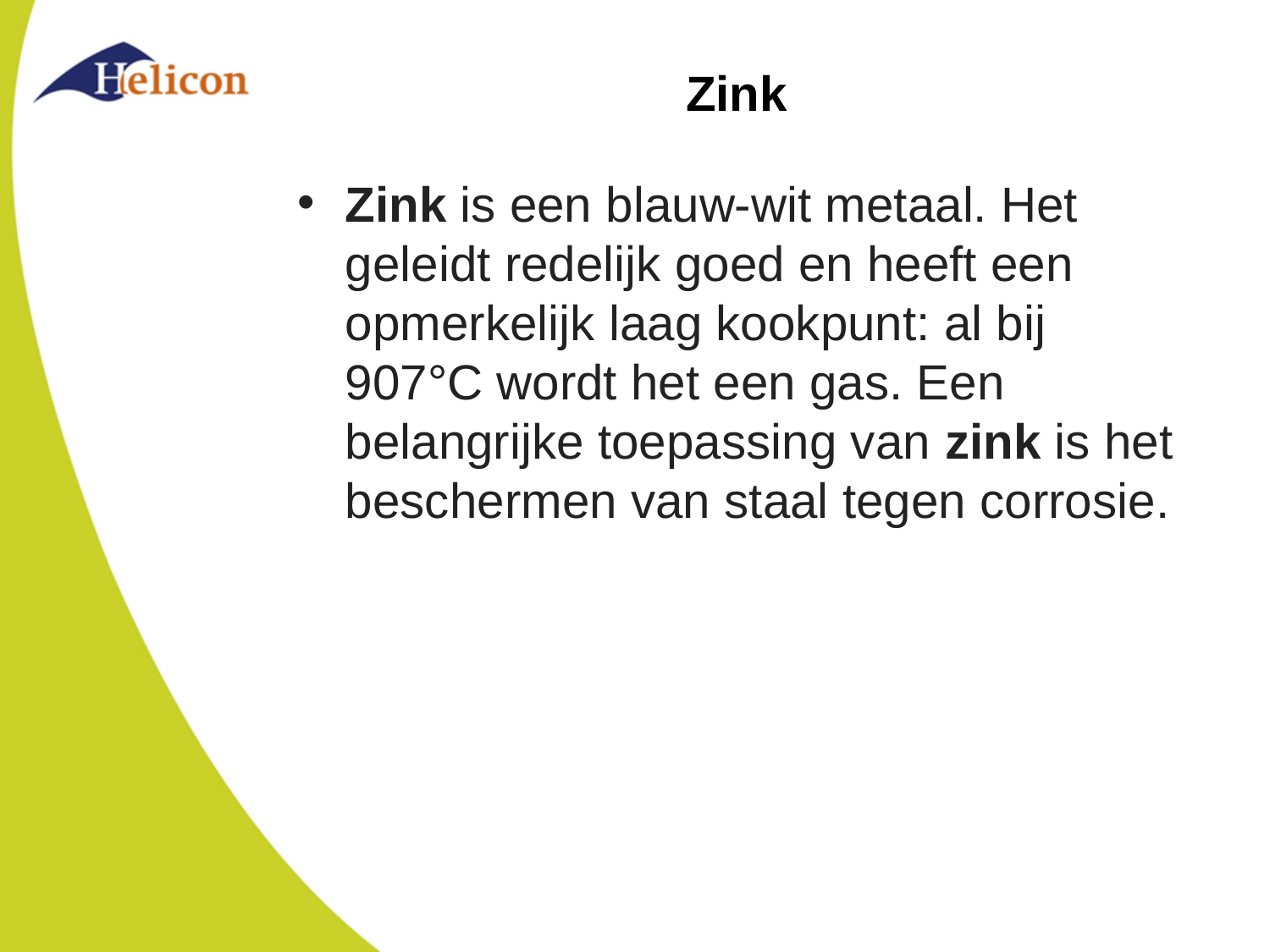

# Zink
Zink is een blauw-wit metaal. Het geleidt redelijk goed en heeft een opmerkelijk laag kookpunt: al bij 907°C wordt het een gas. Een belangrijke toepassing van zink is het beschermen van staal tegen corrosie.